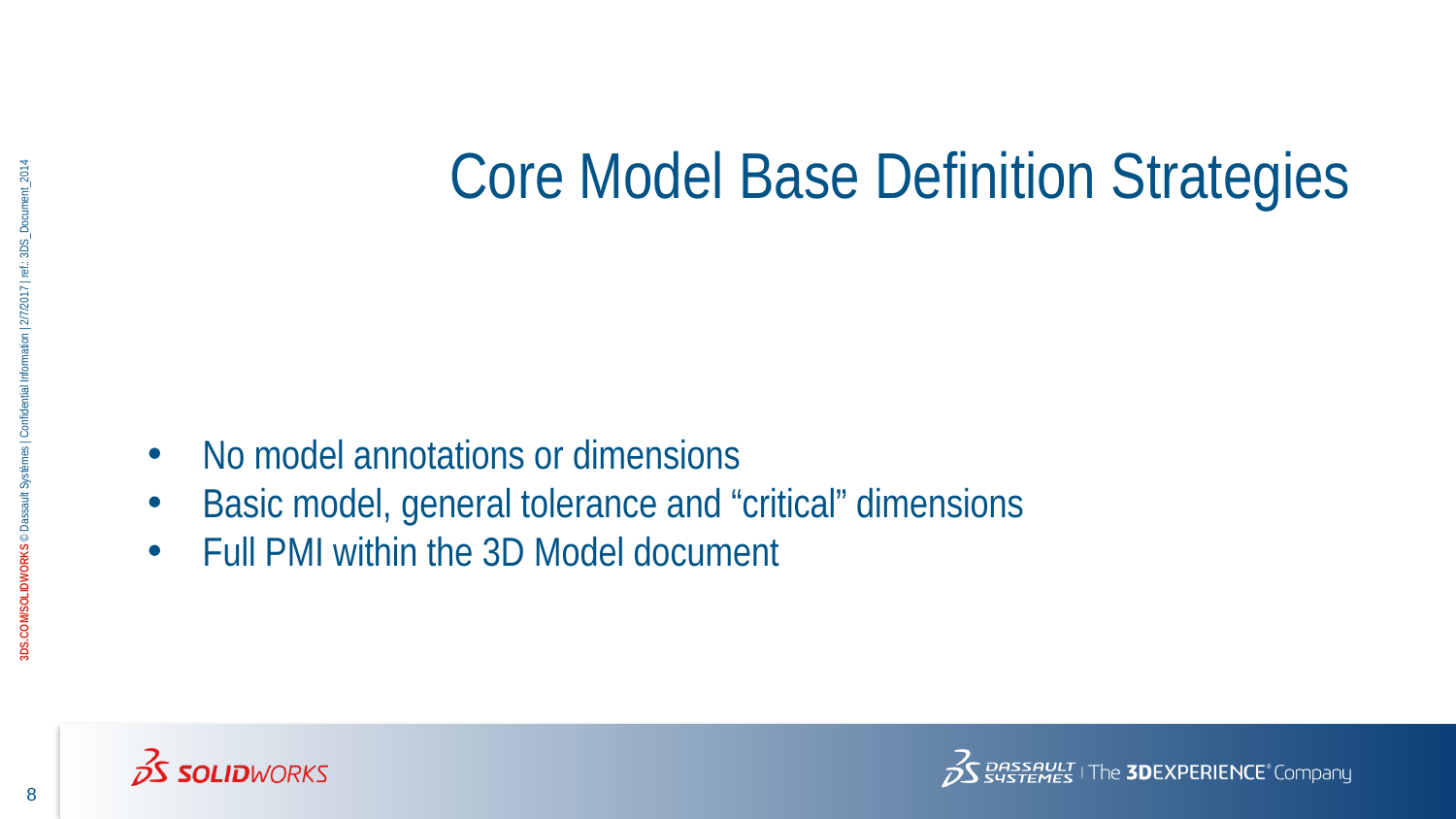

Core Model Base Definition Strategies
No model annotations or dimensions
 Basic model, general tolerance and “critical” dimensions
 Full PMI within the 3D Model document